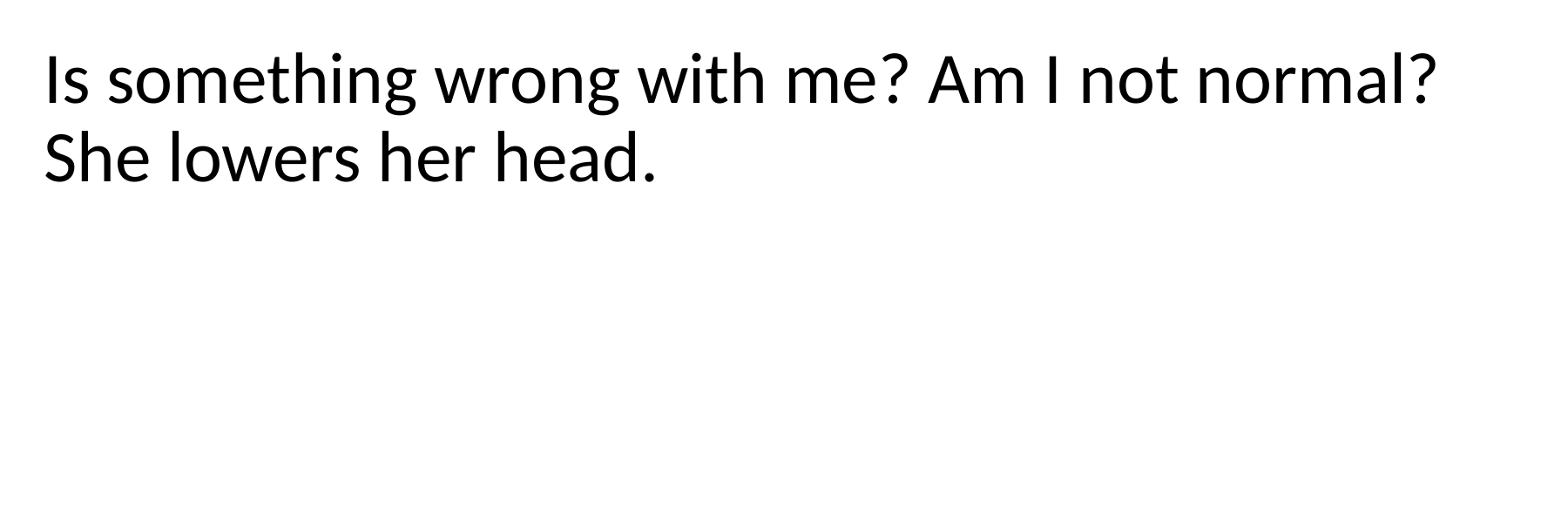

Is something wrong with me? Am I not normal? She lowers her head.